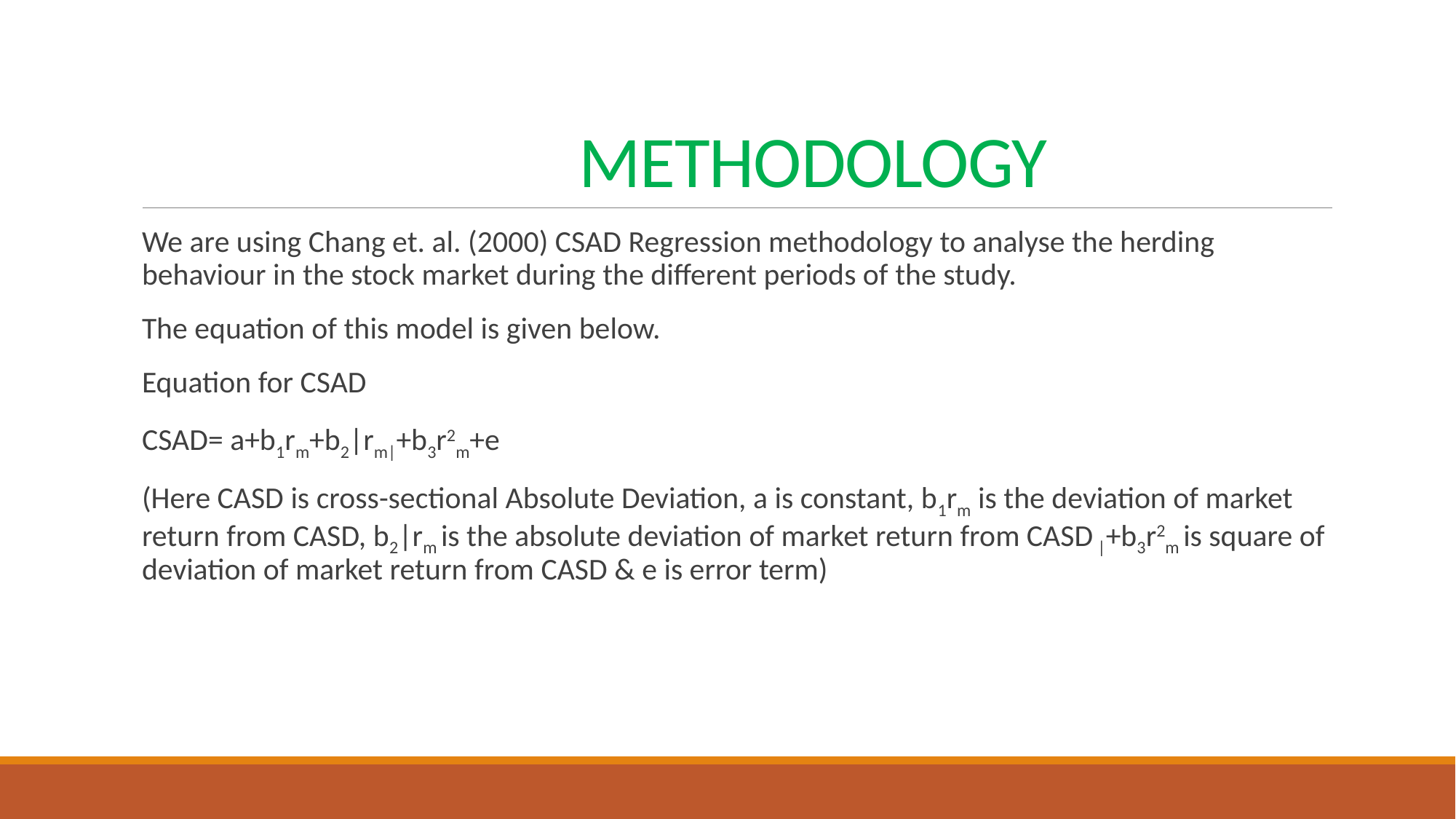

# METHODOLOGY
We are using Chang et. al. (2000) CSAD Regression methodology to analyse the herding behaviour in the stock market during the different periods of the study.
The equation of this model is given below.
Equation for CSAD
CSAD= a+b1rm+b2|rm|+b3r2m+e
(Here CASD is cross-sectional Absolute Deviation, a is constant, b1rm is the deviation of market return from CASD, b2|rm is the absolute deviation of market return from CASD |+b3r2m is square of deviation of market return from CASD & e is error term)